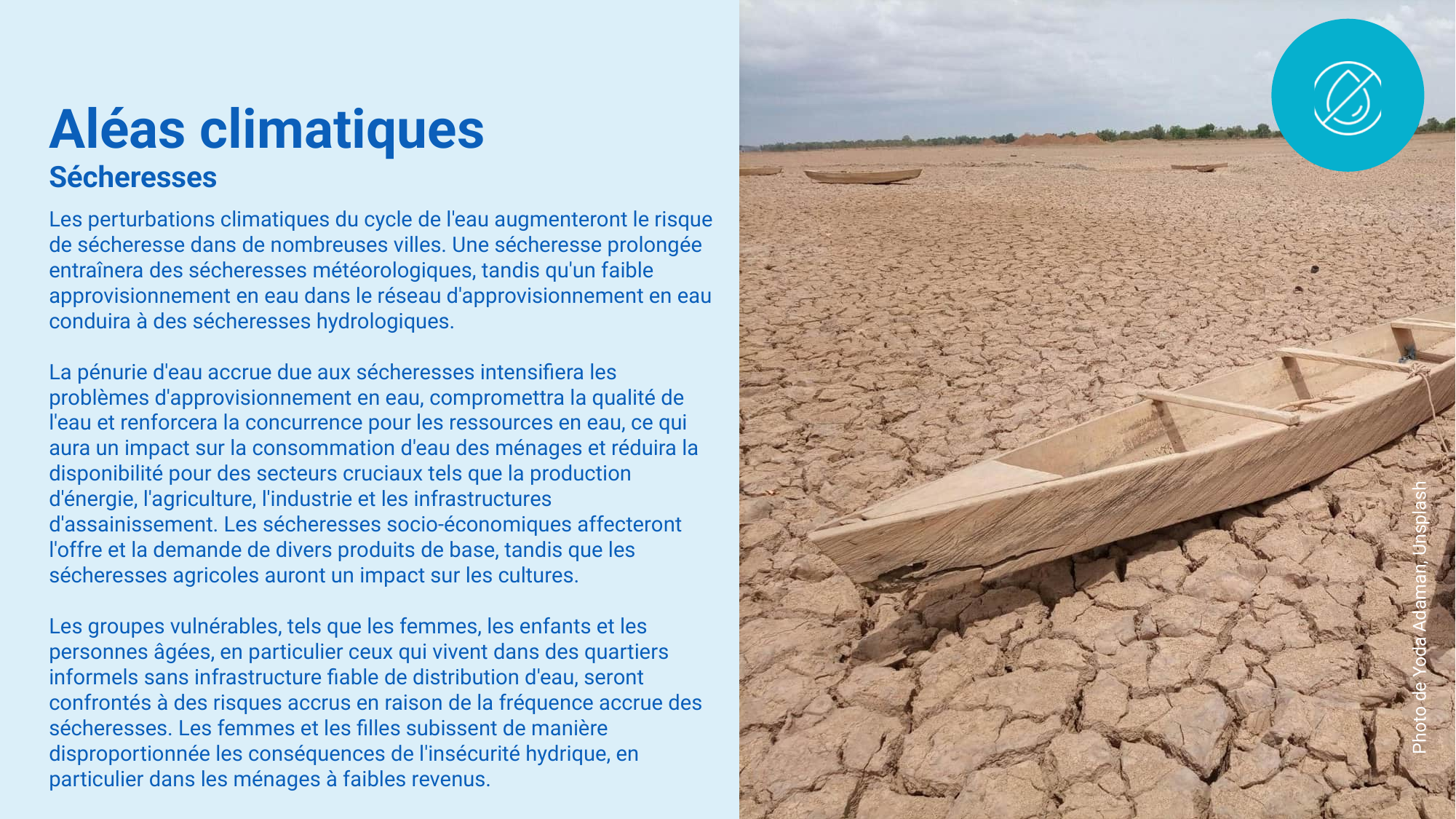

Aléas climatiques
Sécheresses
Les perturbations climatiques du cycle de l'eau augmenteront le risque de sécheresse dans de nombreuses villes. Une sécheresse prolongée entraînera des sécheresses météorologiques, tandis qu'un faible approvisionnement en eau dans le réseau d'approvisionnement en eau conduira à des sécheresses hydrologiques.

La pénurie d'eau accrue due aux sécheresses intensifiera les problèmes d'approvisionnement en eau, compromettra la qualité de l'eau et renforcera la concurrence pour les ressources en eau, ce qui aura un impact sur la consommation d'eau des ménages et réduira la disponibilité pour des secteurs cruciaux tels que la production d'énergie, l'agriculture, l'industrie et les infrastructures d'assainissement. Les sécheresses socio-économiques affecteront l'offre et la demande de divers produits de base, tandis que les sécheresses agricoles auront un impact sur les cultures.

Les groupes vulnérables, tels que les femmes, les enfants et les personnes âgées, en particulier ceux qui vivent dans des quartiers informels sans infrastructure fiable de distribution d'eau, seront confrontés à des risques accrus en raison de la fréquence accrue des sécheresses. Les femmes et les filles subissent de manière disproportionnée les conséquences de l'insécurité hydrique, en particulier dans les ménages à faibles revenus.
Photo de Yoda Adaman, Unsplash
19